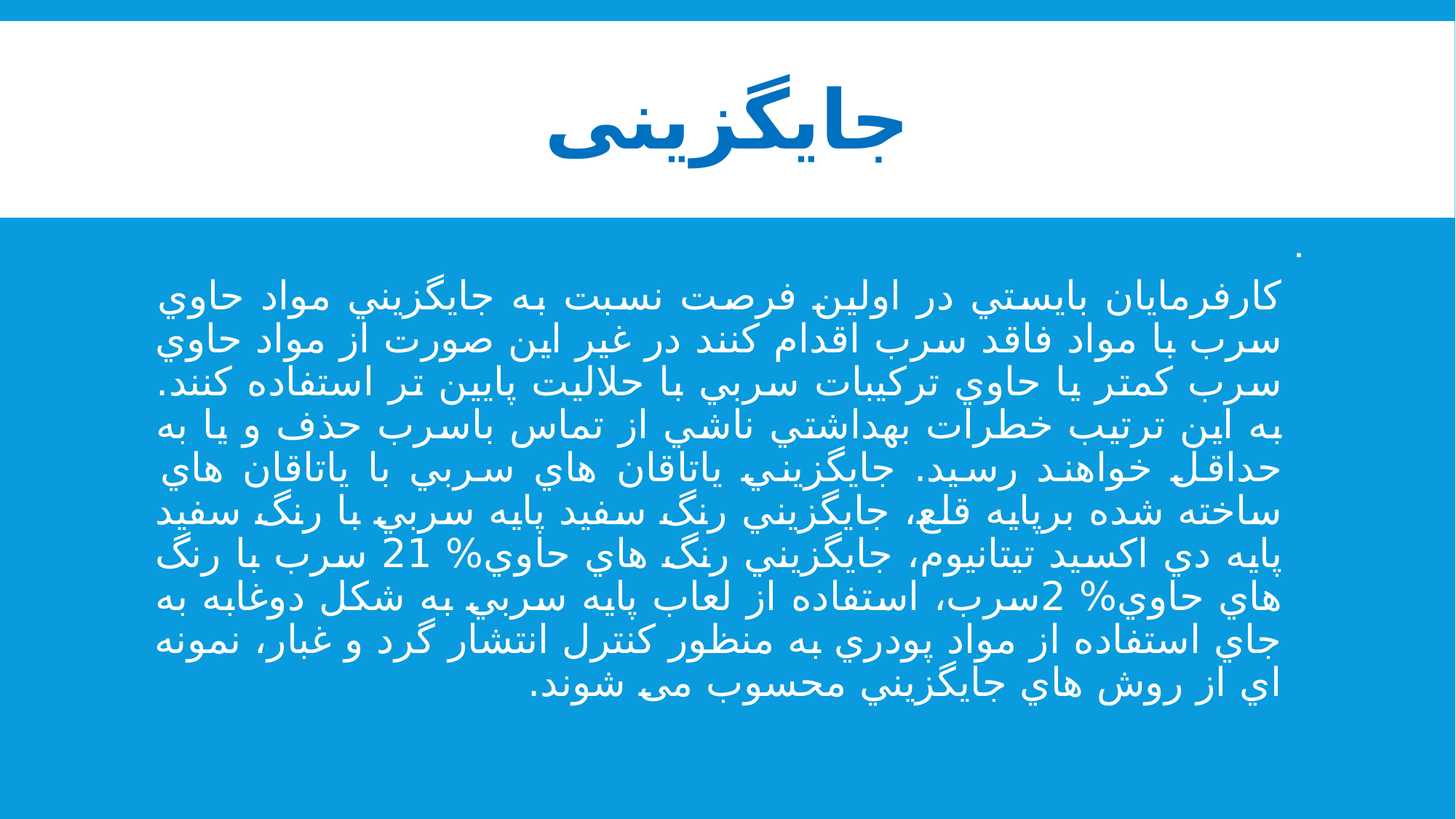

# جایگزینی
كارفرمايان بايستي در اولين فرصت نسبت به جايگزيني مواد حاوي سرب با مواد فاقد سرب اقدام كنند در غير اين صورت از مواد حاوي سرب كمتر يا حاوي تركيبات سربي با حلاليت پايين تر استفاده كنند. به اين ترتيب خطرات بهداشتي ناشي از تماس باسرب حذف و يا به حداقل خواهند رسيد. جايگزيني ياتاقان هاي سربي با ياتاقان هاي ساخته شده برپايه قلع، جايگزيني رنگ سفيد پايه سربي با رنگ سفيد پايه دي اكسيد تيتانيوم، جايگزيني رنگ هاي حاوي% 21 سرب با رنگ هاي حاوي% 2سرب، استفاده از لعاب پايه سربي به شکل دوغابه به جاي استفاده از مواد پودري به منظور كنترل انتشار گرد و غبار، نمونه اي از روش هاي جايگزيني محسوب می شوند.